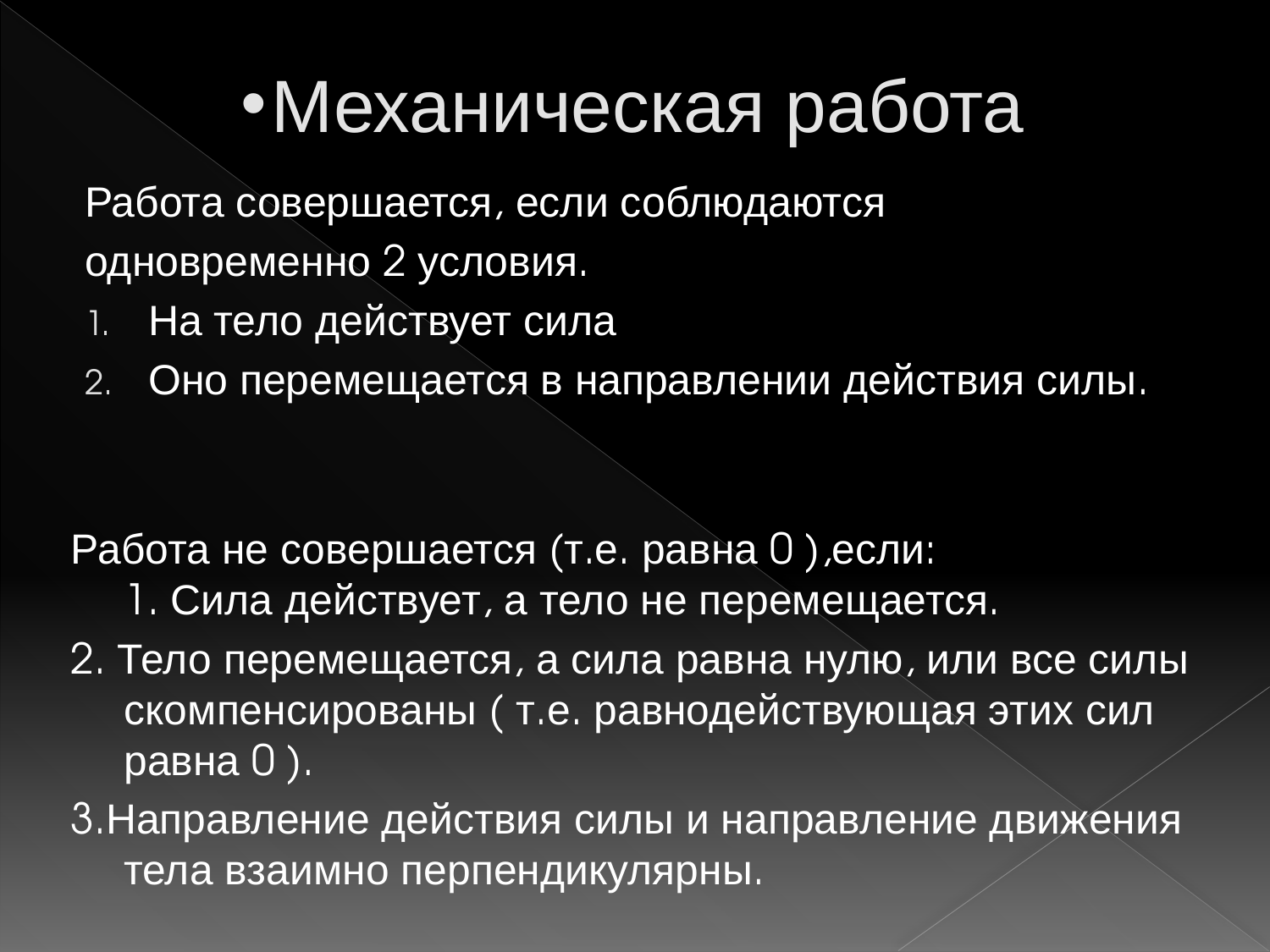

# Механическая работа
Работа совершается, если соблюдаются
одновременно 2 условия.
На тело действует сила
Оно перемещается в направлении действия силы.
Работа не совершается (т.е. равна 0 ),если: 
1. Сила действует, а тело не перемещается.
2. Тело перемещается, а сила равна нулю, или все силы скомпенсированы ( т.е. равнодействующая этих сил равна 0 ).
3.Направление действия силы и направление движения тела взаимно перпендикулярны.